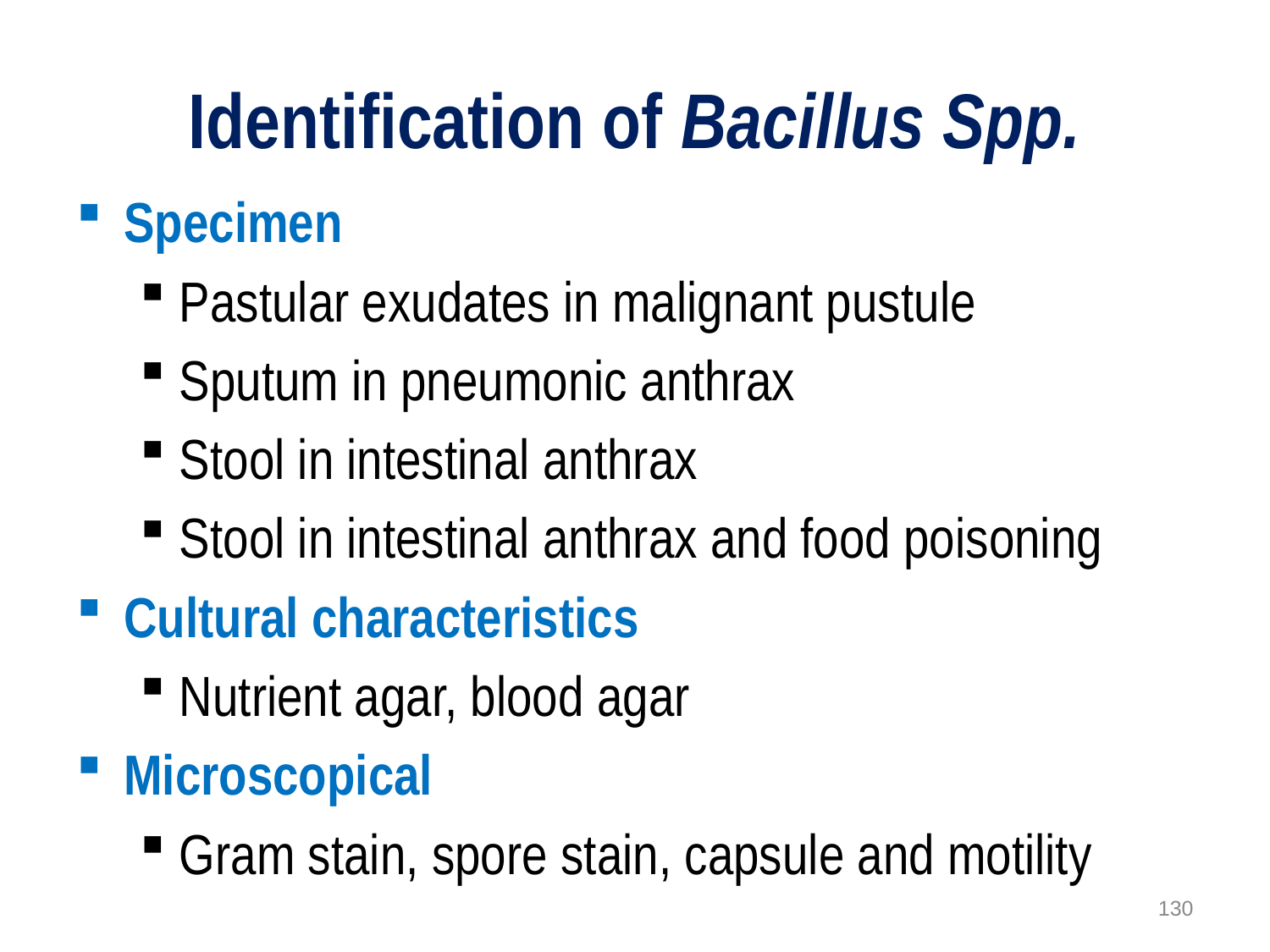

# Identification of Bacillus Spp.
Specimen
Pastular exudates in malignant pustule
Sputum in pneumonic anthrax
Stool in intestinal anthrax
Stool in intestinal anthrax and food poisoning
Cultural characteristics
Nutrient agar, blood agar
Microscopical
Gram stain, spore stain, capsule and motility

130